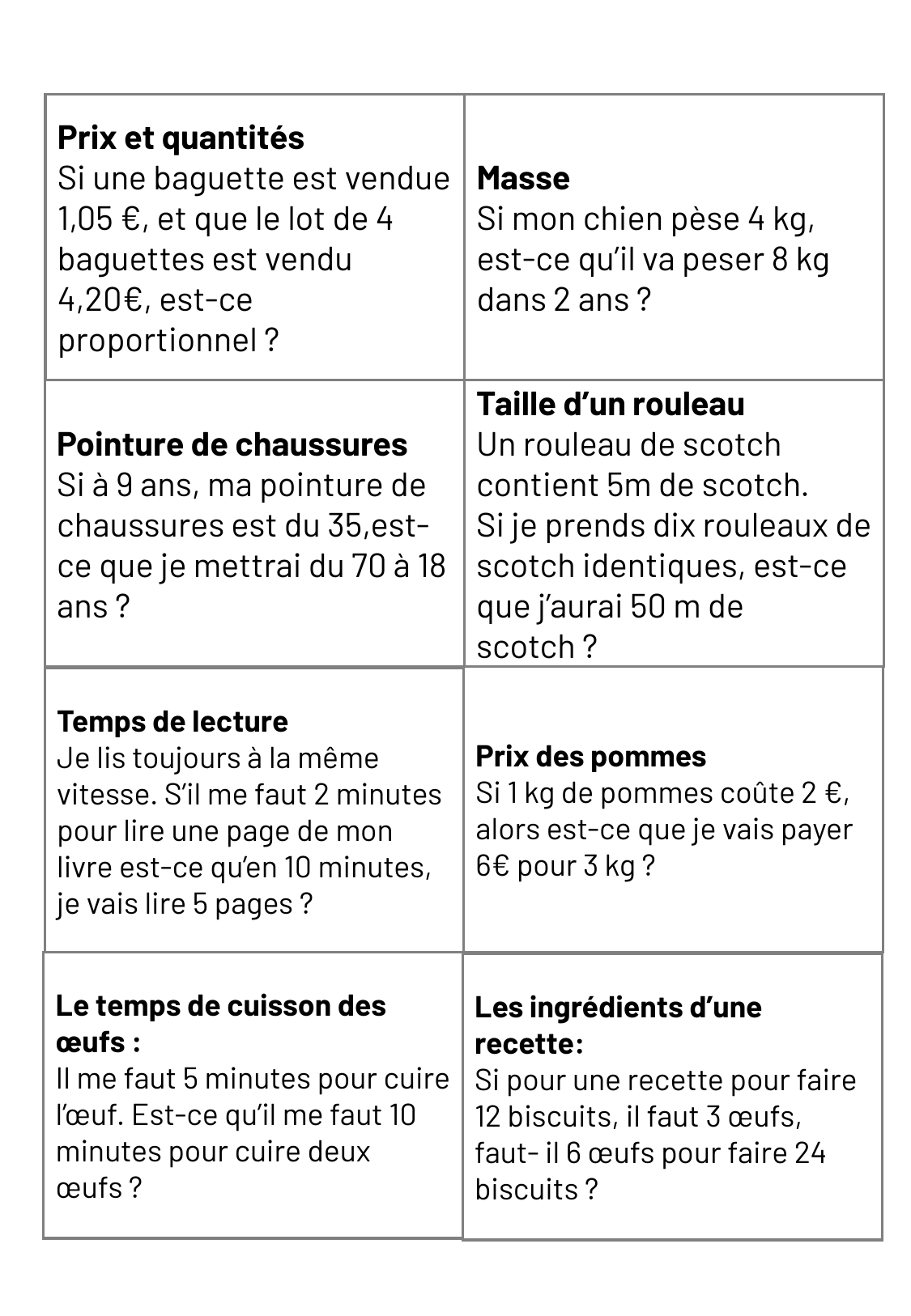

Prix et quantités
Si une baguette est vendue 1,05 €, et que le lot de 4 baguettes est vendu 4,20€, est-ce proportionnel ?
Masse
Si mon chien pèse 4 kg, est-ce qu’il va peser 8 kg dans 2 ans ?
Pointure de chaussures
Si à 9 ans, ma pointure de chaussures est du 35,est-ce que je mettrai du 70 à 18 ans ?
Taille d’un rouleau
Un rouleau de scotch contient 5m de scotch.
Si je prends dix rouleaux de scotch identiques, est-ce que j’aurai 50 m de scotch ?
Prix des pommes
Si 1 kg de pommes coûte 2 €, alors est-ce que je vais payer 6€ pour 3 kg ?
Temps de lecture
Je lis toujours à la même vitesse. S’il me faut 2 minutes pour lire une page de mon livre est-ce qu’en 10 minutes, je vais lire 5 pages ?
Le temps de cuisson des œufs :
Il me faut 5 minutes pour cuire l’œuf. Est-ce qu’il me faut 10 minutes pour cuire deux œufs ?
Les ingrédients d’une recette:
Si pour une recette pour faire 12 biscuits, il faut 3 œufs, faut- il 6 œufs pour faire 24 biscuits ?